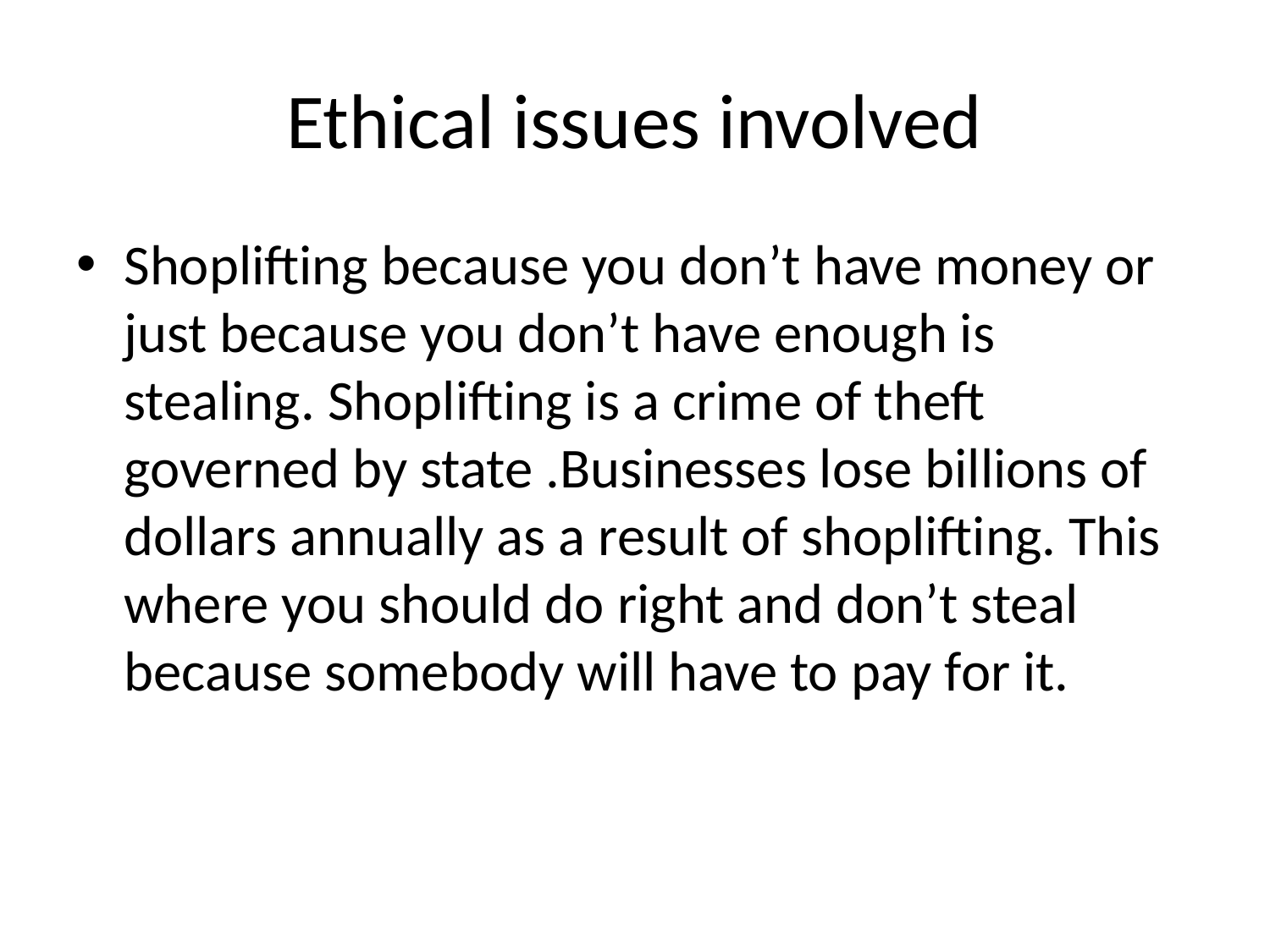

# Ethical issues involved
Shoplifting because you don’t have money or just because you don’t have enough is stealing. Shoplifting is a crime of theft governed by state .Businesses lose billions of dollars annually as a result of shoplifting. This where you should do right and don’t steal because somebody will have to pay for it.